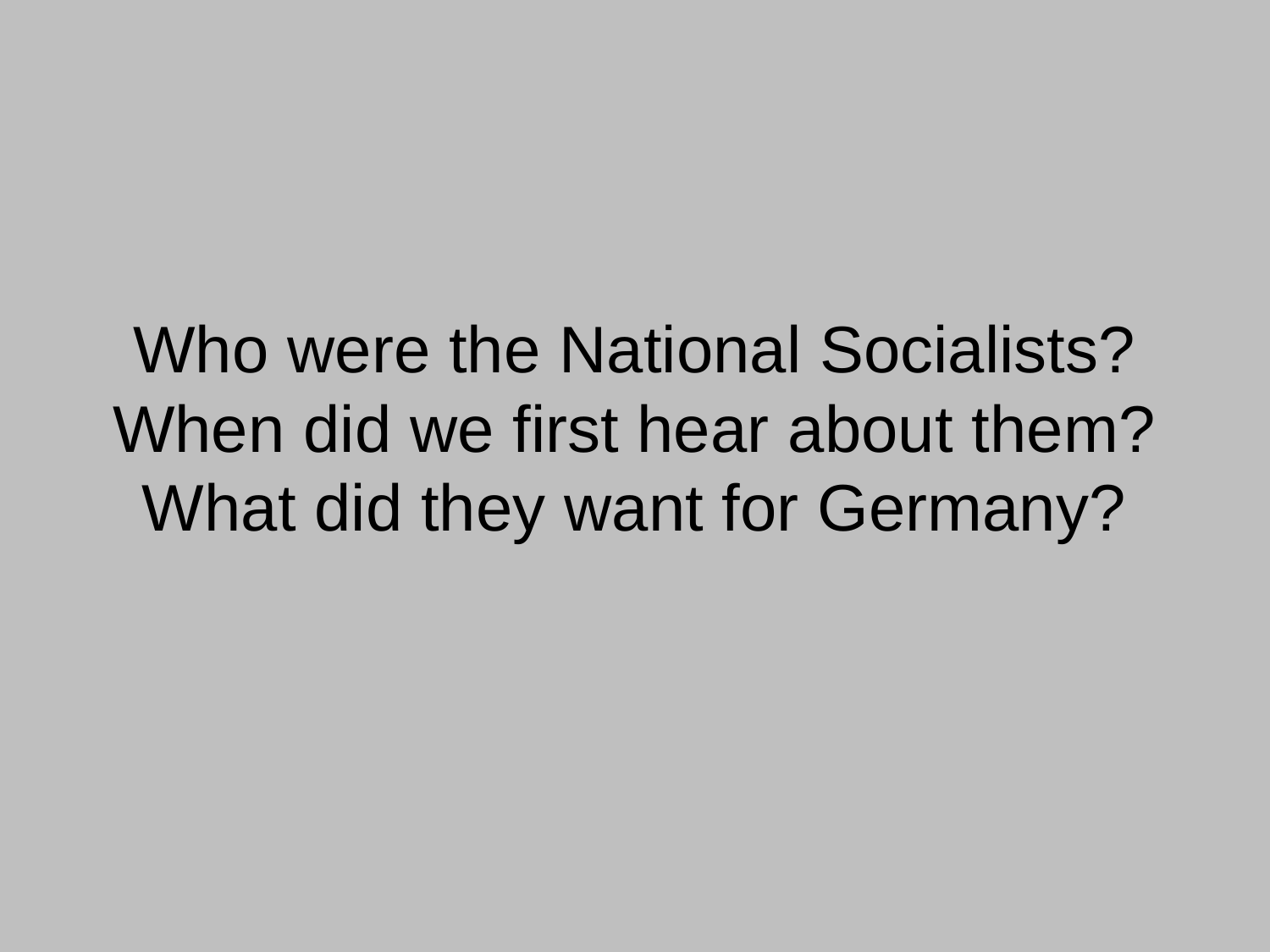

# Who were the National Socialists? When did we first hear about them? What did they want for Germany?